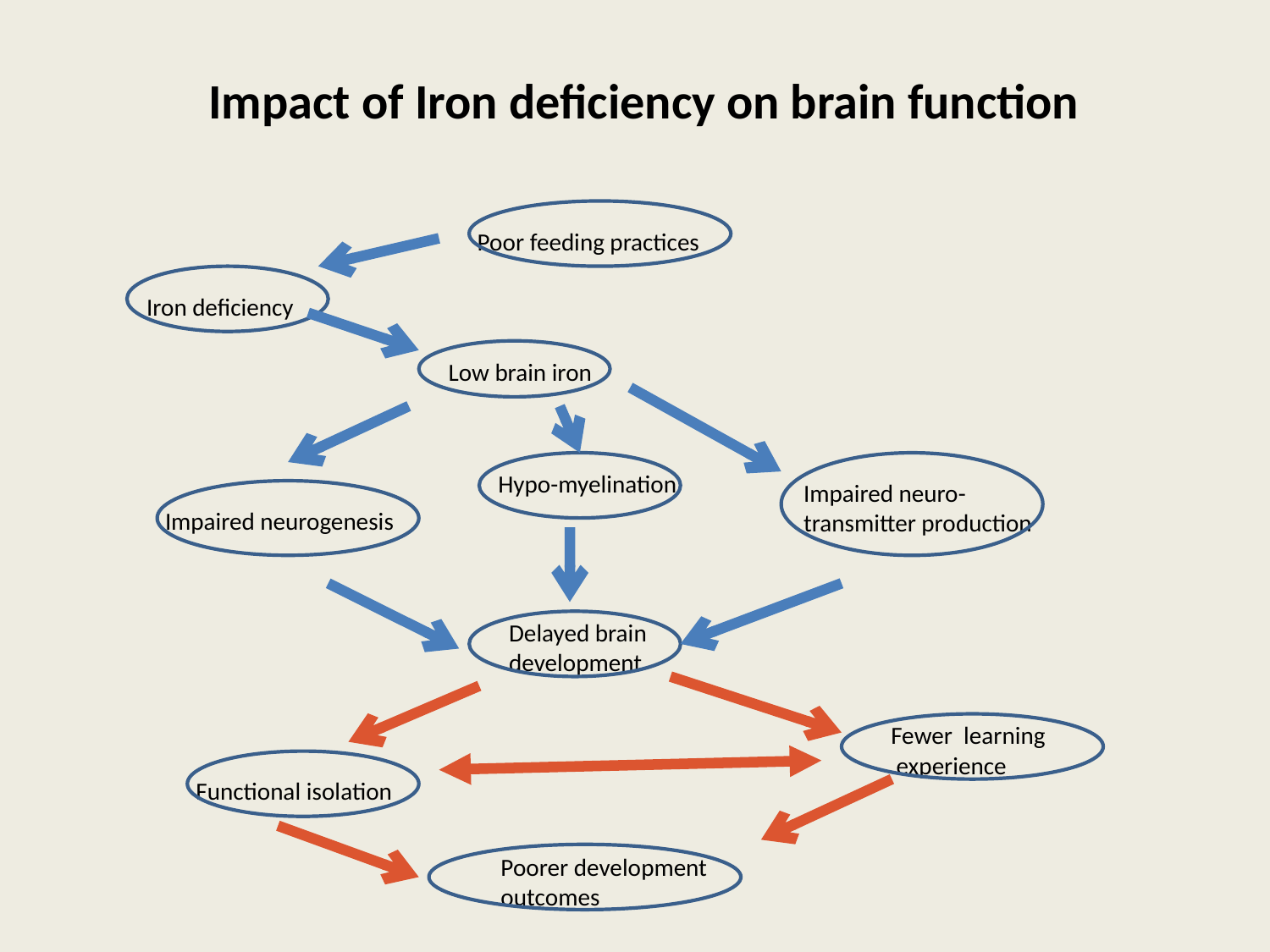

Impact of Iron deficiency on brain function

Poor feeding practices

Iron deficiency

Low brain iron

Hypo-myelination
Impaired neuro-
transmitter production

Impaired neurogenesis

Delayed brain
development

Fewer  learning
 experience

Functional isolation

Poorer development
outcomes